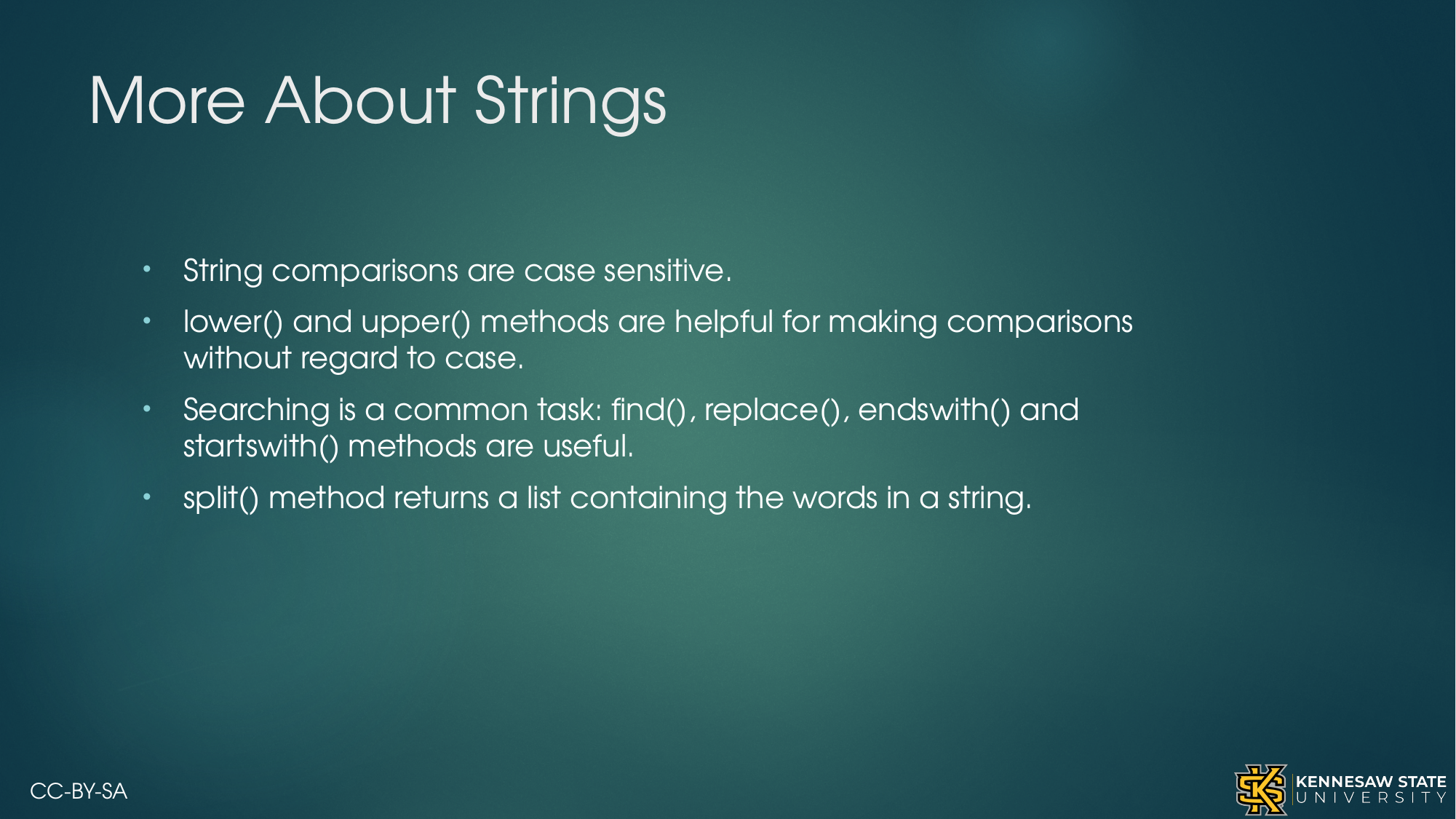

# More About Strings
String comparisons are case sensitive.
lower() and upper() methods are helpful for making comparisons without regard to case.
Searching is a common task: find(), replace(), endswith() and startswith() methods are useful.
split() method returns a list containing the words in a string.